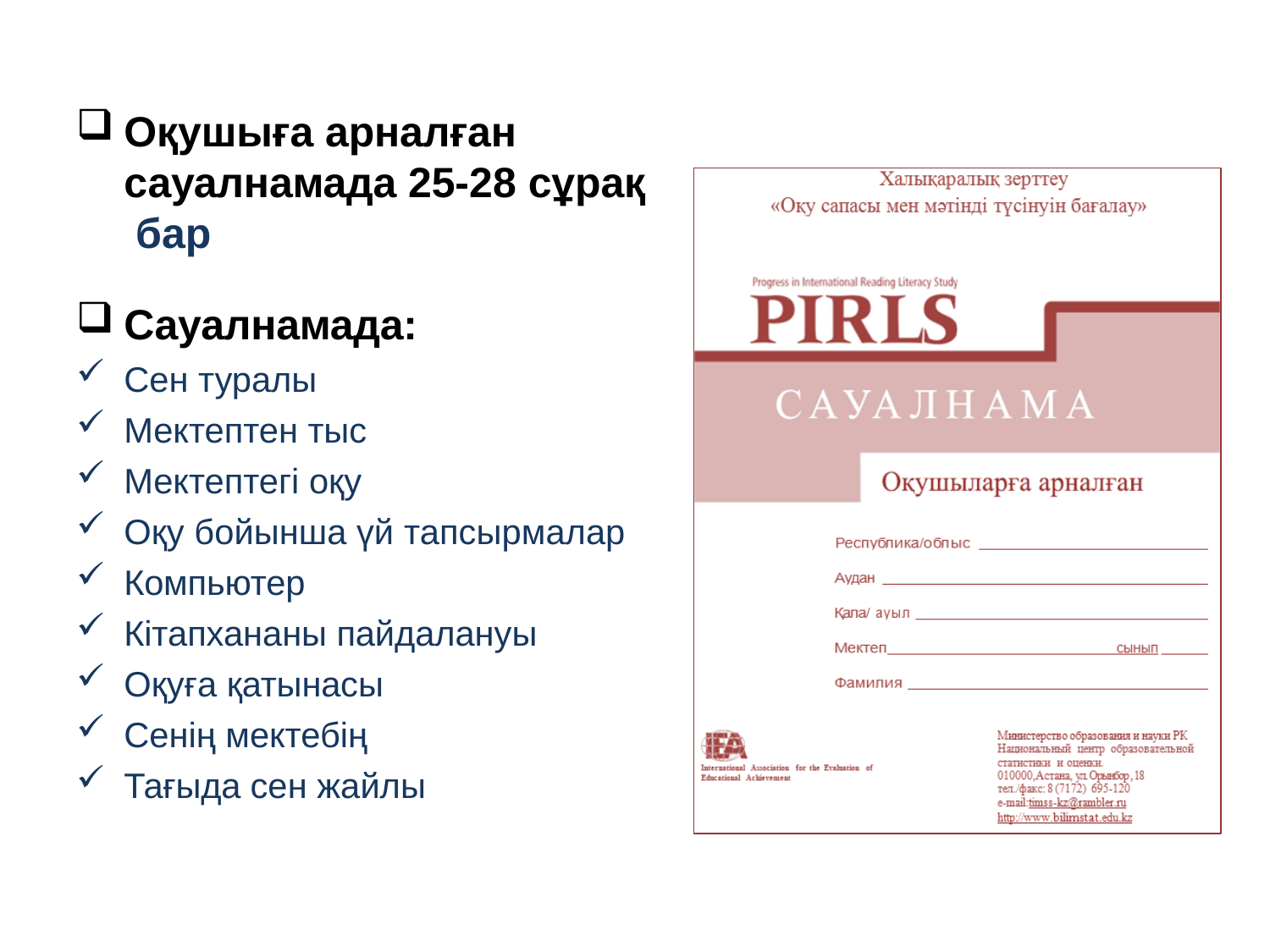

# Оқушыға арналған  сауалнамада 25-28 сұрақ  бар

Сауалнамада:
Сен туралы
Мектептен тыс
Мектептегі оқу
Оқу бойынша үй тапсырмалар
Компьютер
Кітапхананы пайдалануы
Оқуға қатынасы
Сенің мектебің
Тағыда сен жайлы